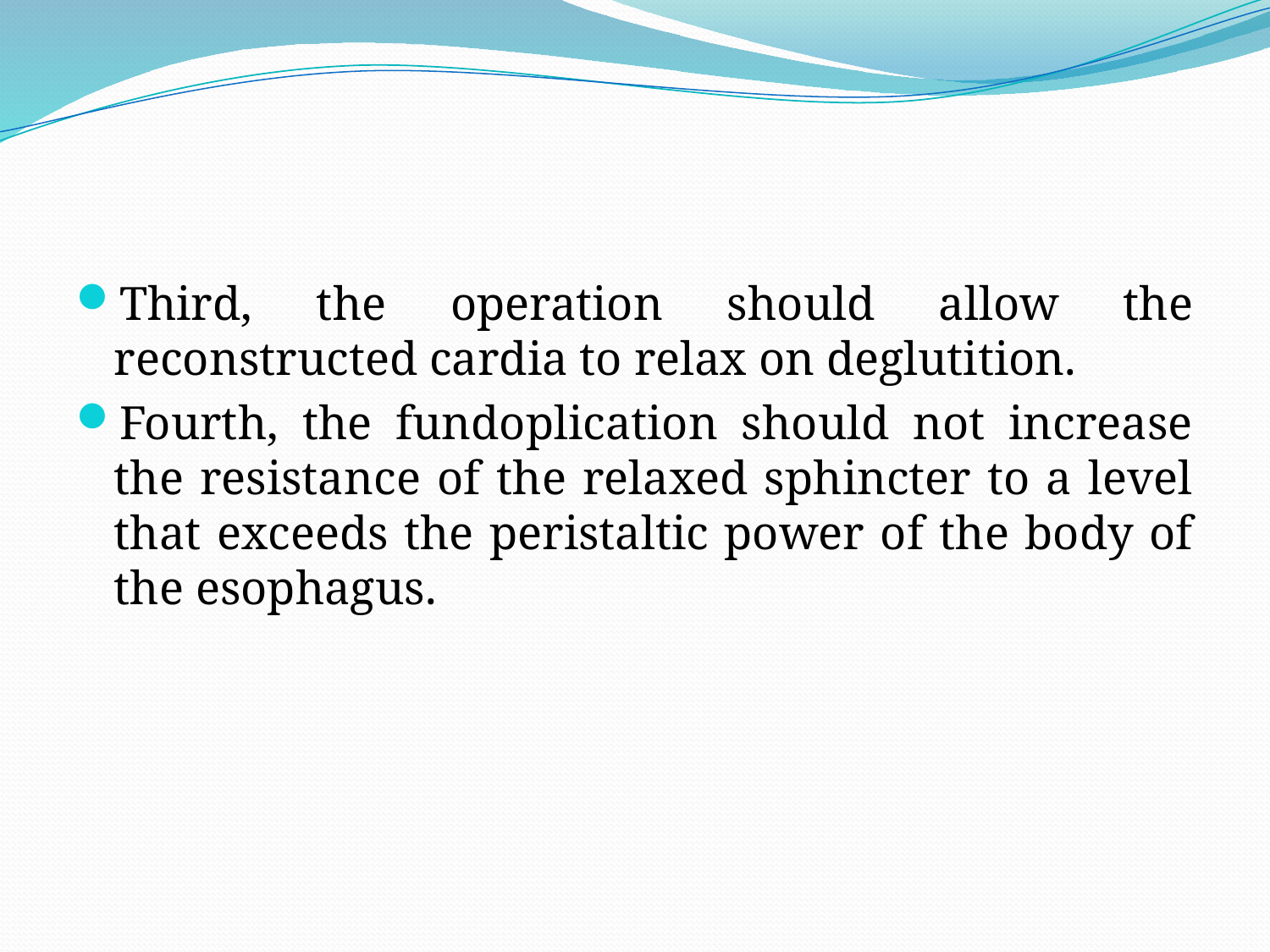

#
Third, the operation should allow the reconstructed cardia to relax on deglutition.
Fourth, the fundoplication should not increase the resistance of the relaxed sphincter to a level that exceeds the peristaltic power of the body of the esophagus.